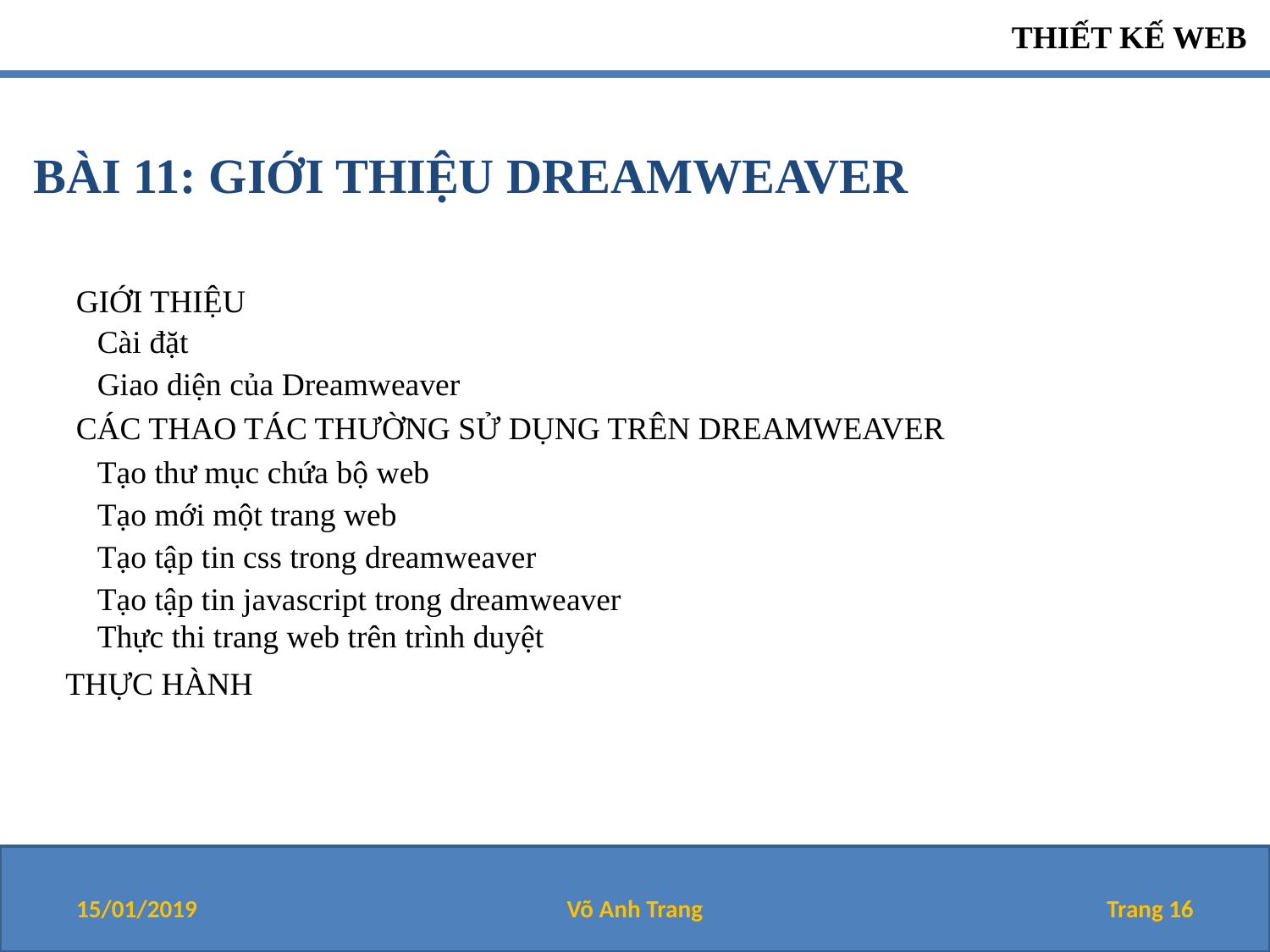

BÀI 11: GIỚI THIỆU DREAMWEAVER
GIỚI THIỆU
Cài đặt
Giao diện của Dreamweaver
CÁC THAO TÁC THƯỜNG SỬ DỤNG TRÊN DREAMWEAVER
Tạo thư mục chứa bộ web
Tạo mới một trang web
Tạo tập tin css trong dreamweaver
Tạo tập tin javascript trong dreamweaver
Thực thi trang web trên trình duyệt
THỰC HÀNH
15/01/2019
Võ Anh Trang
Trang 16